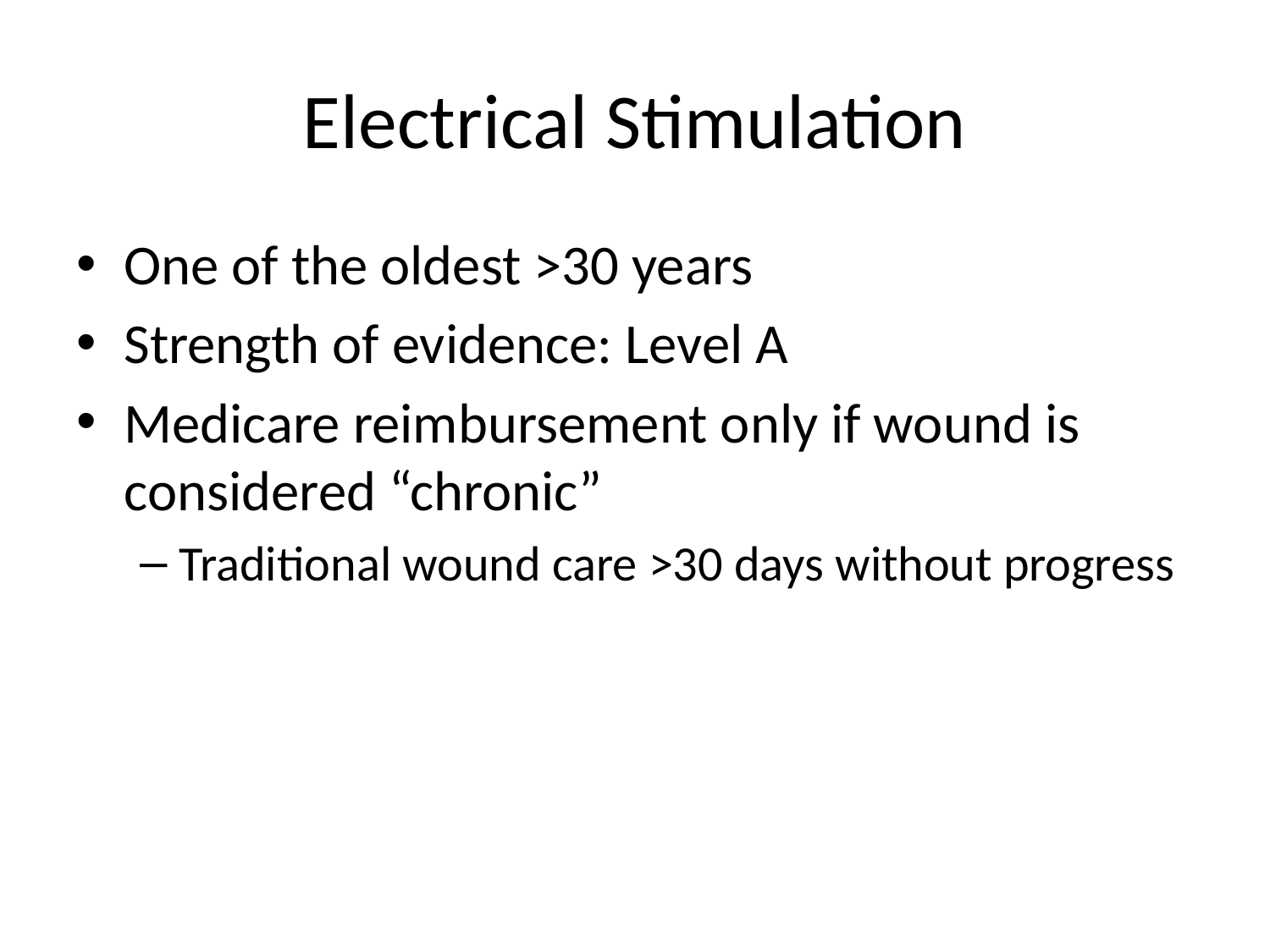

# Electrical Stimulation
One of the oldest >30 years
Strength of evidence: Level A
Medicare reimbursement only if wound is considered “chronic”
Traditional wound care >30 days without progress